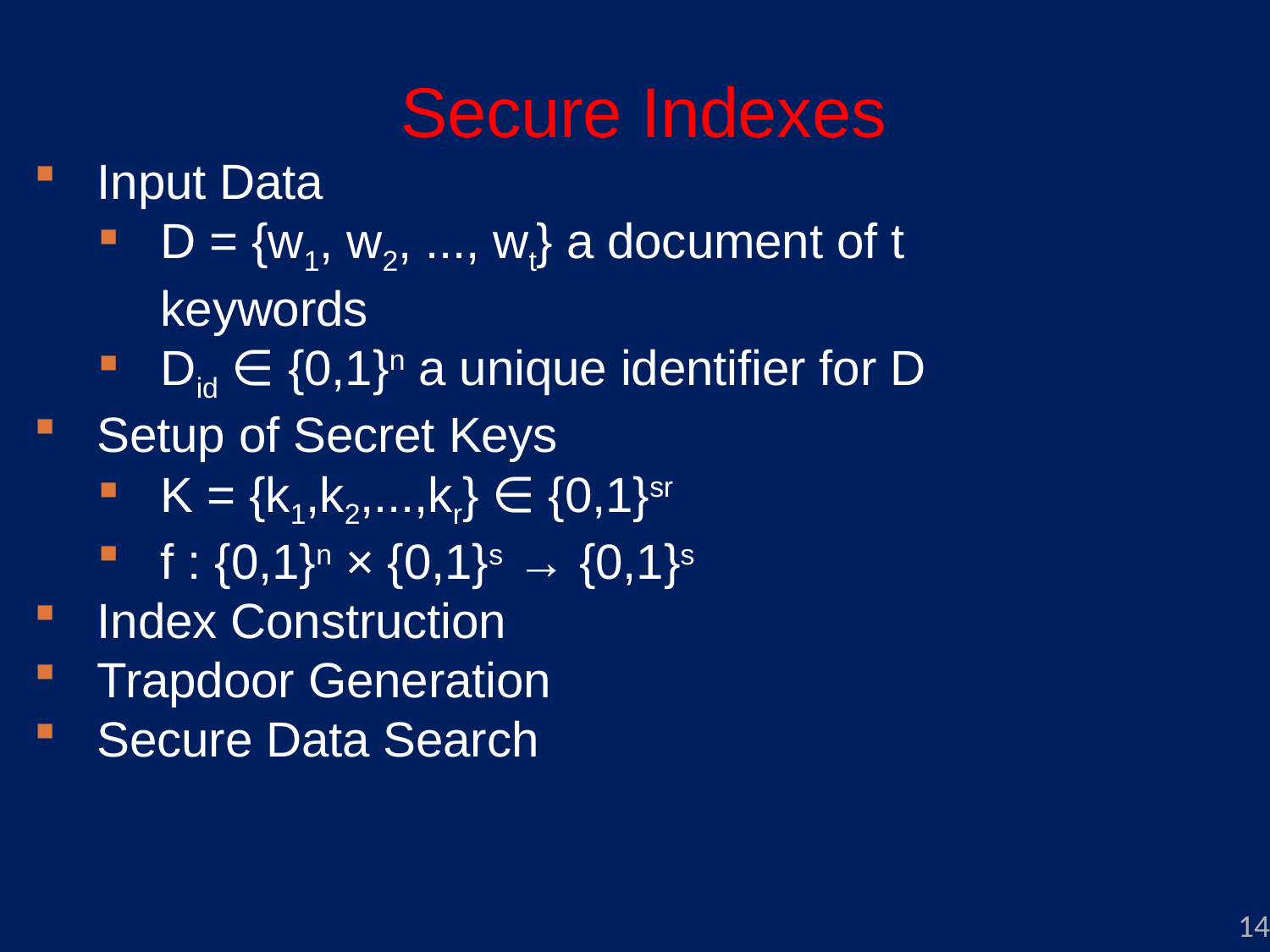

# Secure Indexes
Input Data
D = {w1, w2, ..., wt} a document of t keywords
Did ∈ {0,1}n a unique identifier for D
Setup of Secret Keys
K = {k1,k2,...,kr} ∈ {0,1}sr
f : {0,1}n × {0,1}s → {0,1}s
Index Construction
Trapdoor Generation
Secure Data Search
14